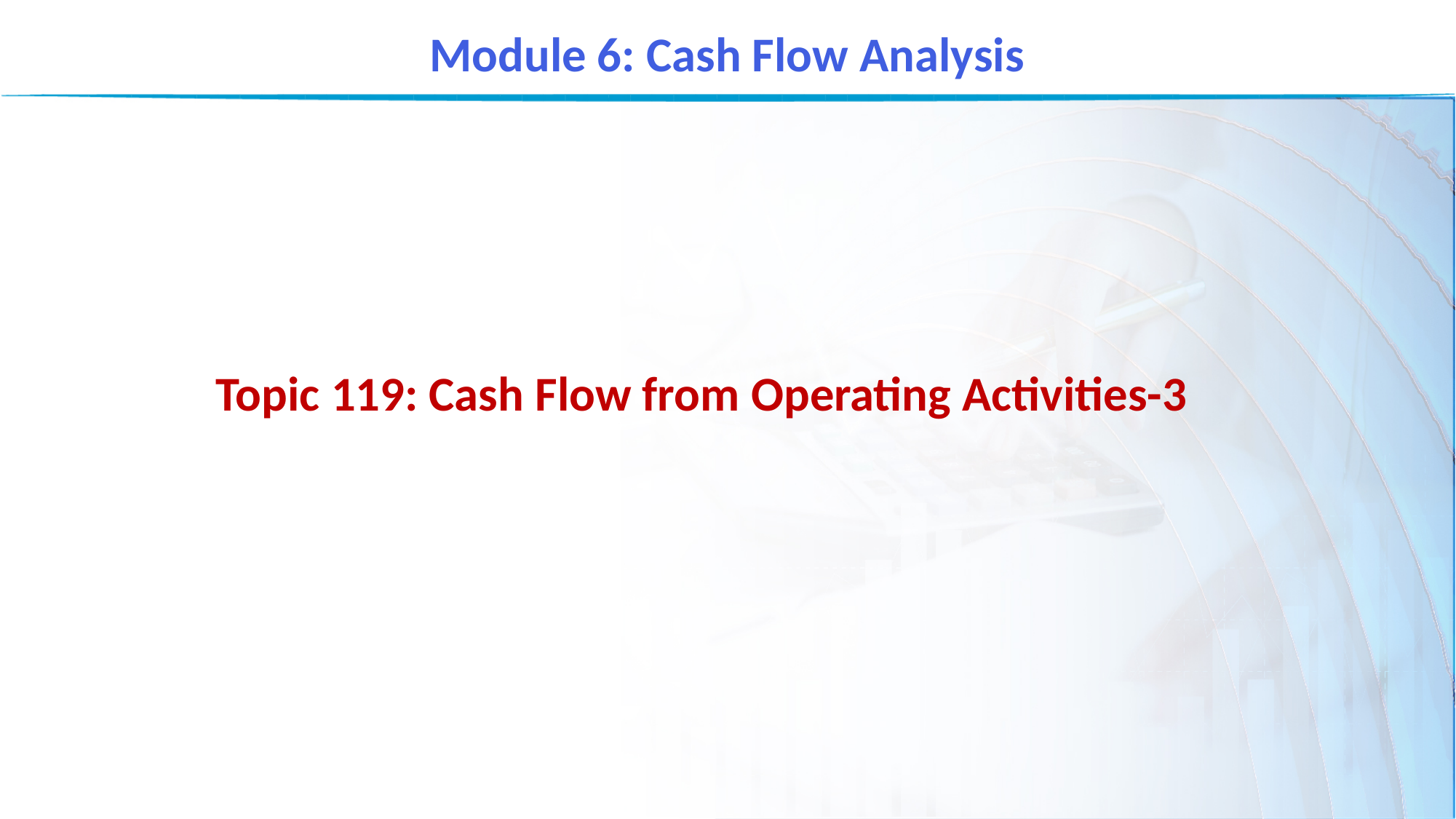

Module 6: Cash Flow Analysis
Topic 119: Cash Flow from Operating Activities-3